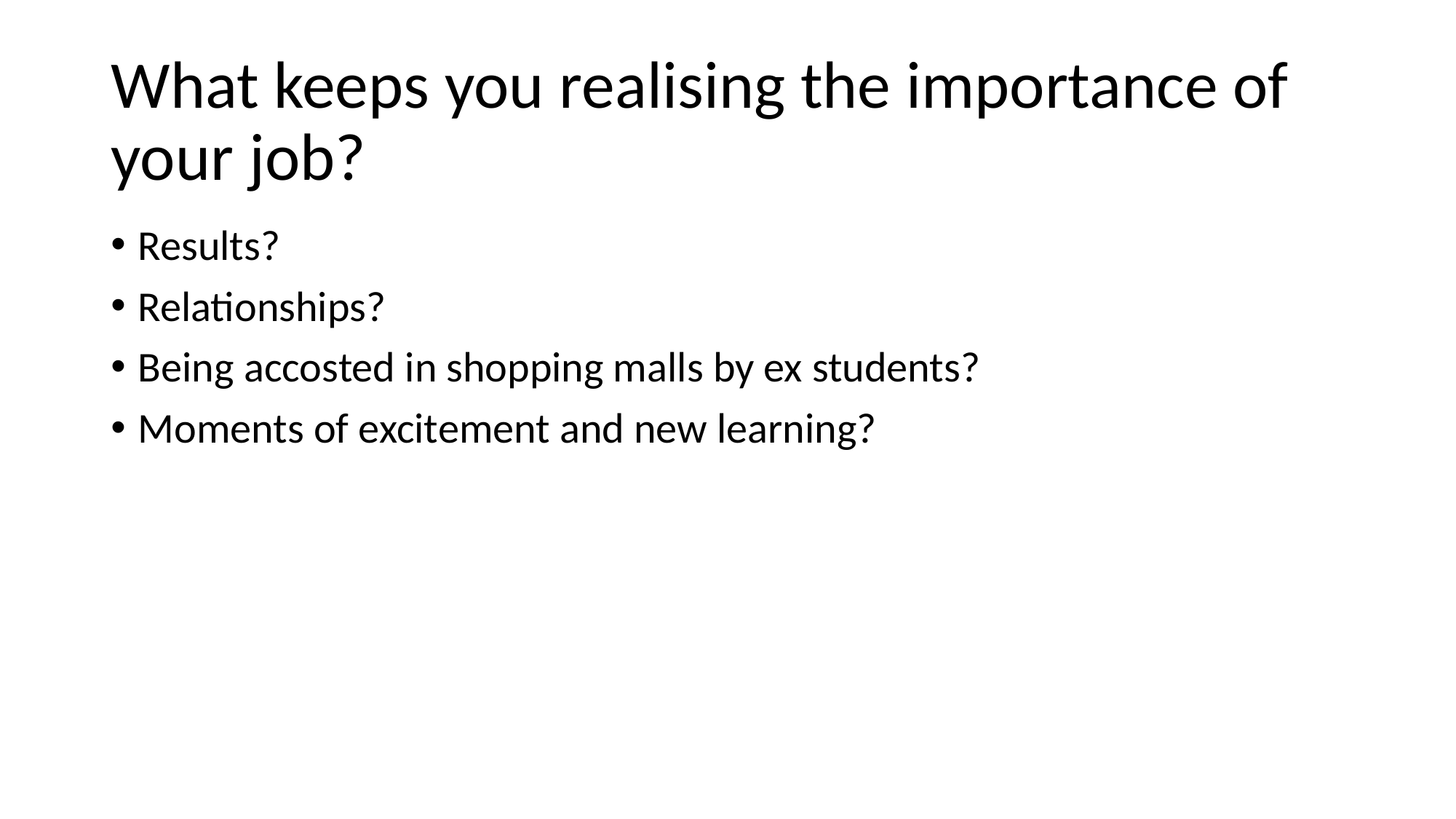

# What keeps you realising the importance of your job?
Results?
Relationships?
Being accosted in shopping malls by ex students?
Moments of excitement and new learning?